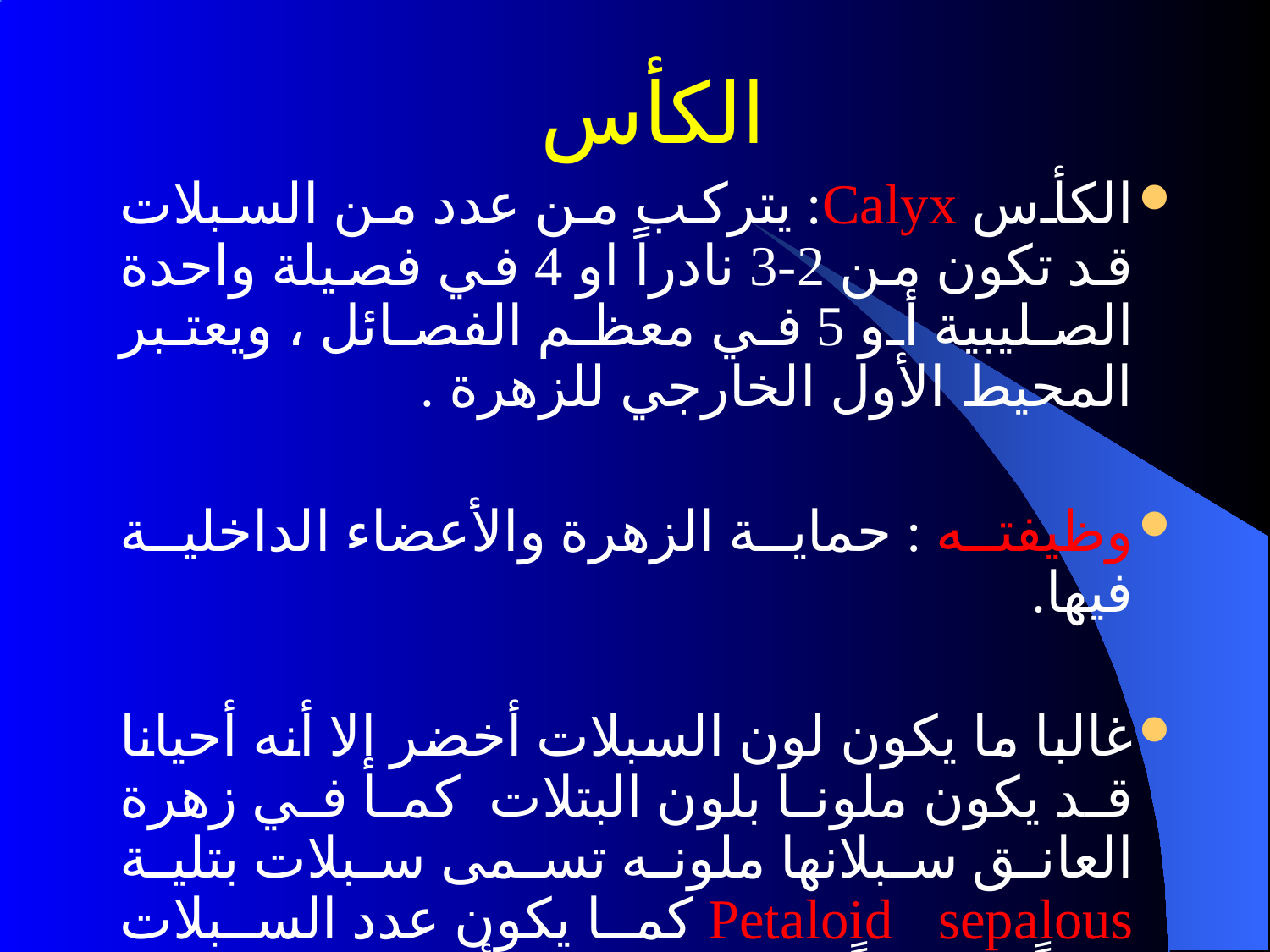

الكأس
الكأس Calyx: يتركب من عدد من السبلات قد تكون من 2-3 نادراً او 4 في فصيلة واحدة الصليبية أو 5 في معظم الفصائل ، ويعتبر المحيط الأول الخارجي للزهرة .

وظيفته : حماية الزهرة والأعضاء الداخلية فيها.

غالبا ما يكون لون السبلات أخضر إلا أنه أحيانا قد يكون ملونا بلون البتلات  كما في زهرة العانق سبلانها ملونه تسمى سبلات بتلية Petaloid sepalous كما يكون عدد السبلات غالباً مساوياً لعدد البتلات إلا أنه في الفصيلة الرجلية والخشخاشية يكون عدد السبلات فيها 2.